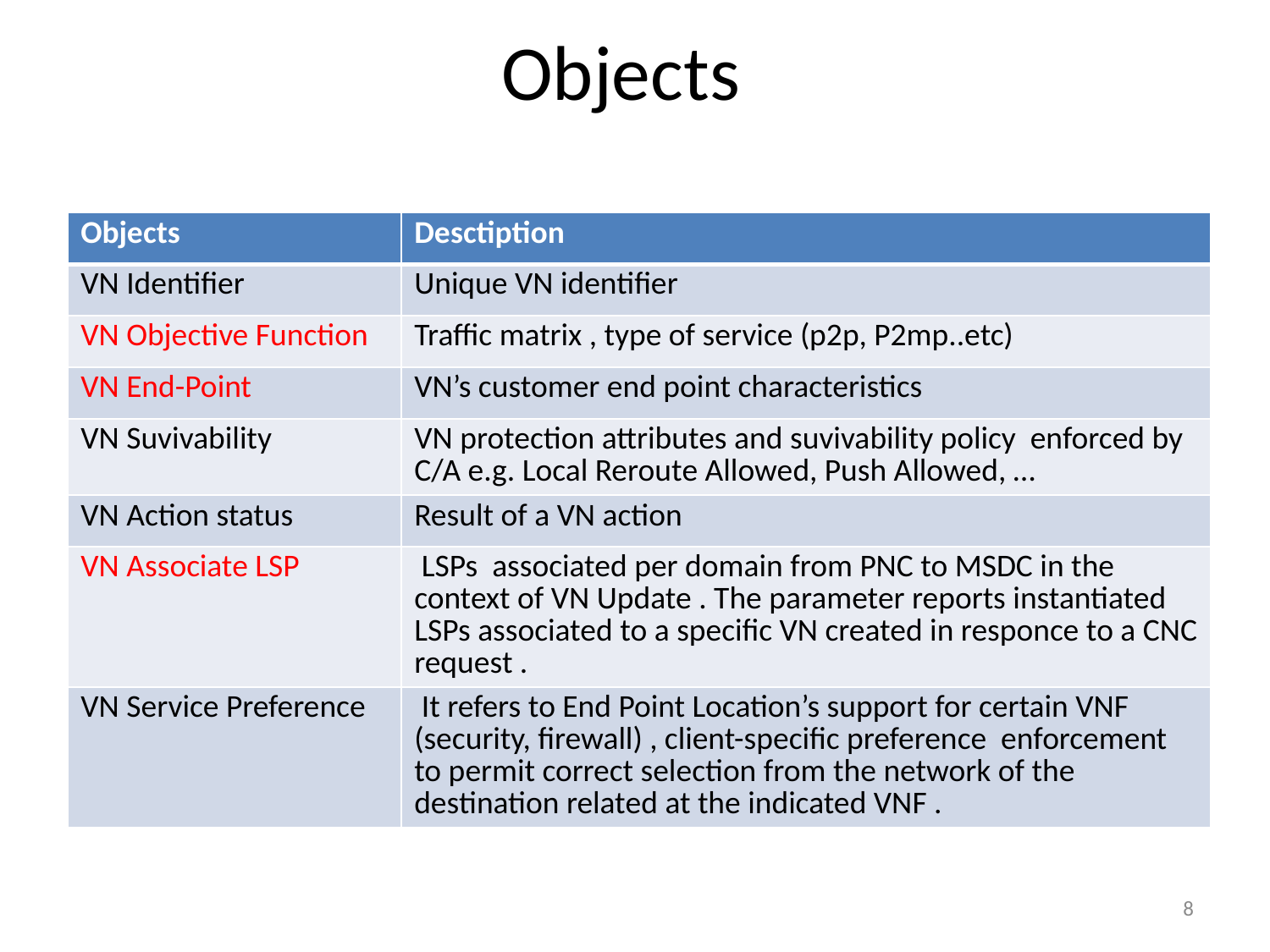

# Objects
| Objects | Desctiption |
| --- | --- |
| VN Identifier | Unique VN identifier |
| VN Objective Function | Traffic matrix , type of service (p2p, P2mp..etc) |
| VN End-Point | VN’s customer end point characteristics |
| VN Suvivability | VN protection attributes and suvivability policy enforced by C/A e.g. Local Reroute Allowed, Push Allowed, … |
| VN Action status | Result of a VN action |
| VN Associate LSP | LSPs associated per domain from PNC to MSDC in the context of VN Update . The parameter reports instantiated LSPs associated to a specific VN created in responce to a CNC request . |
| VN Service Preference | It refers to End Point Location’s support for certain VNF (security, firewall) , client-specific preference enforcement to permit correct selection from the network of the destination related at the indicated VNF . |
8